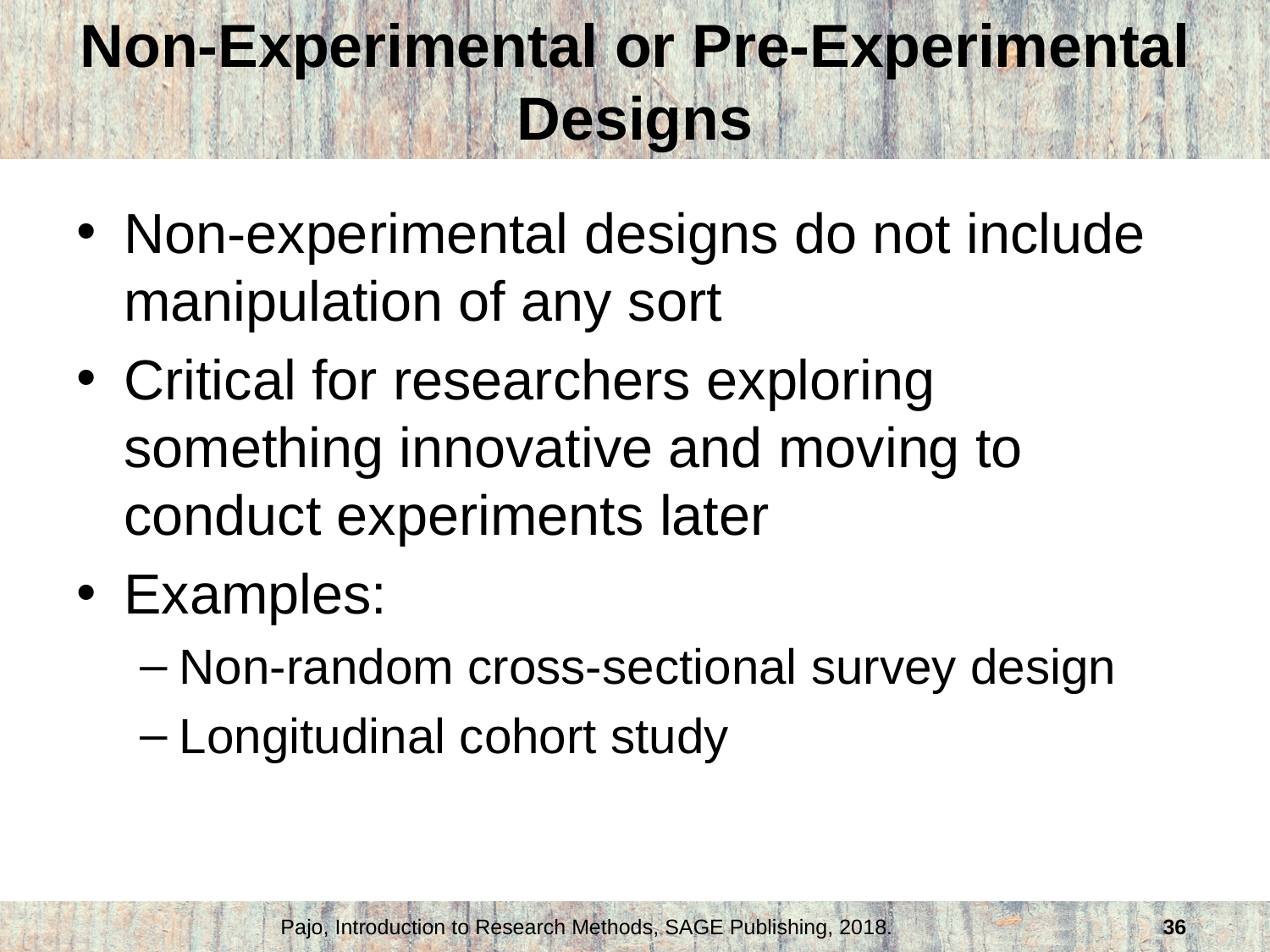

# Non-Experimental or Pre-Experimental Designs
Non-experimental designs do not include manipulation of any sort
Critical for researchers exploring something innovative and moving to conduct experiments later
Examples:
Non-random cross-sectional survey design
Longitudinal cohort study
Pajo, Introduction to Research Methods, SAGE Publishing, 2018.
36